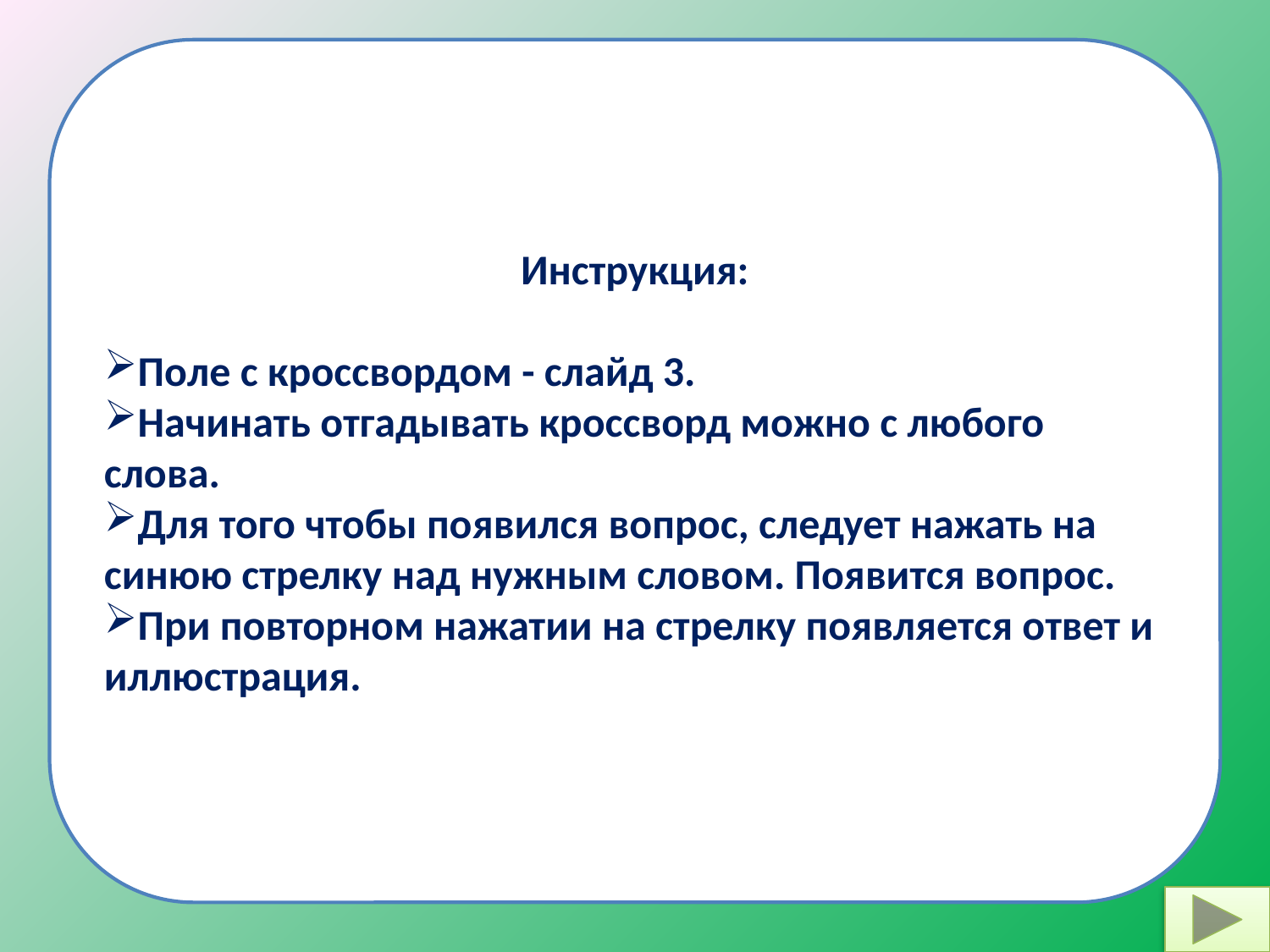

#
 Инструкция:
Поле с кроссвордом - слайд 3.
Начинать отгадывать кроссворд можно с любого слова.
Для того чтобы появился вопрос, следует нажать на синюю стрелку над нужным словом. Появится вопрос.
При повторном нажатии на стрелку появляется ответ и иллюстрация.